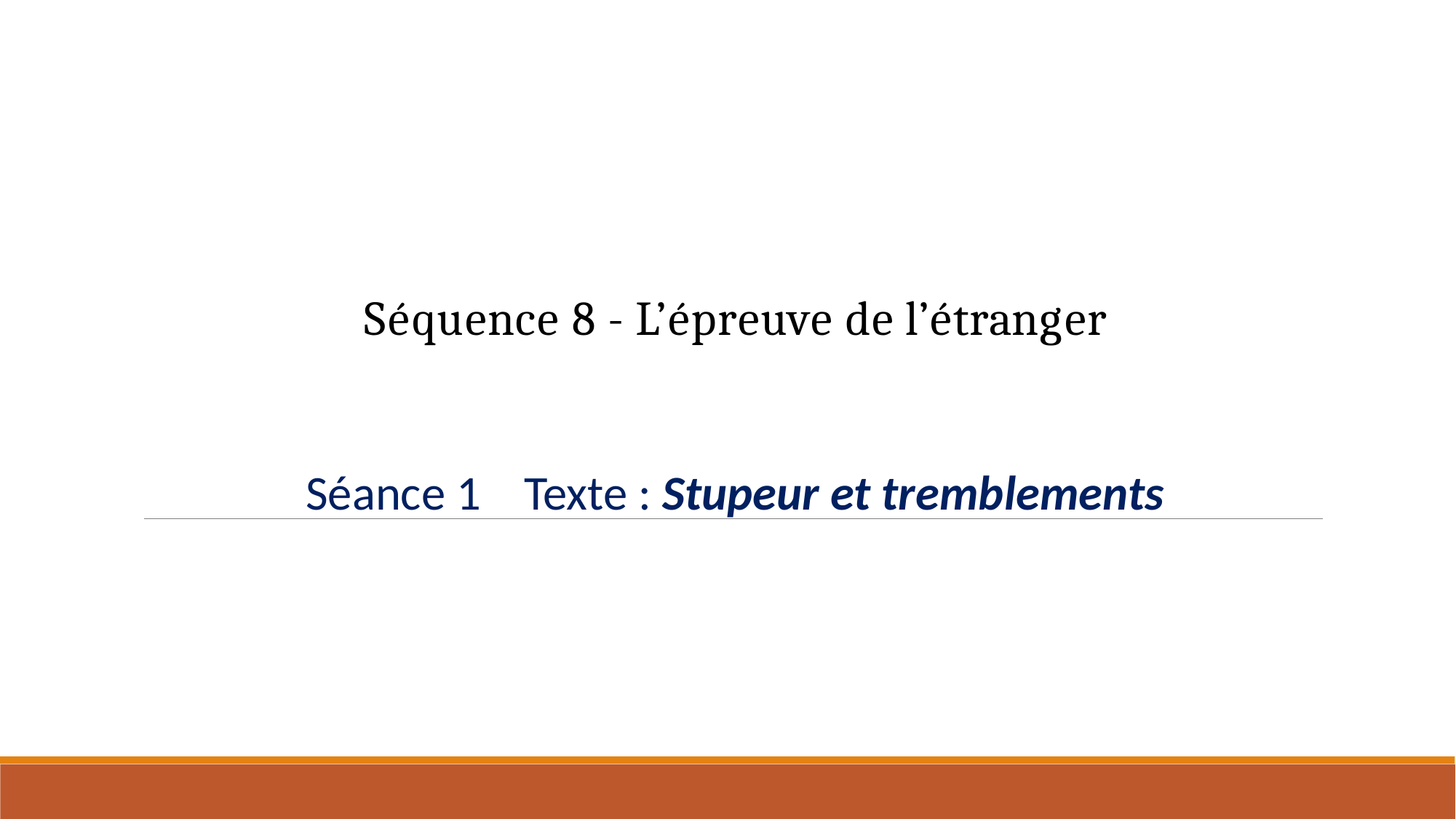

Séquence 8 - L’épreuve de l’étranger
Séance 1	Texte : Stupeur et tremblements